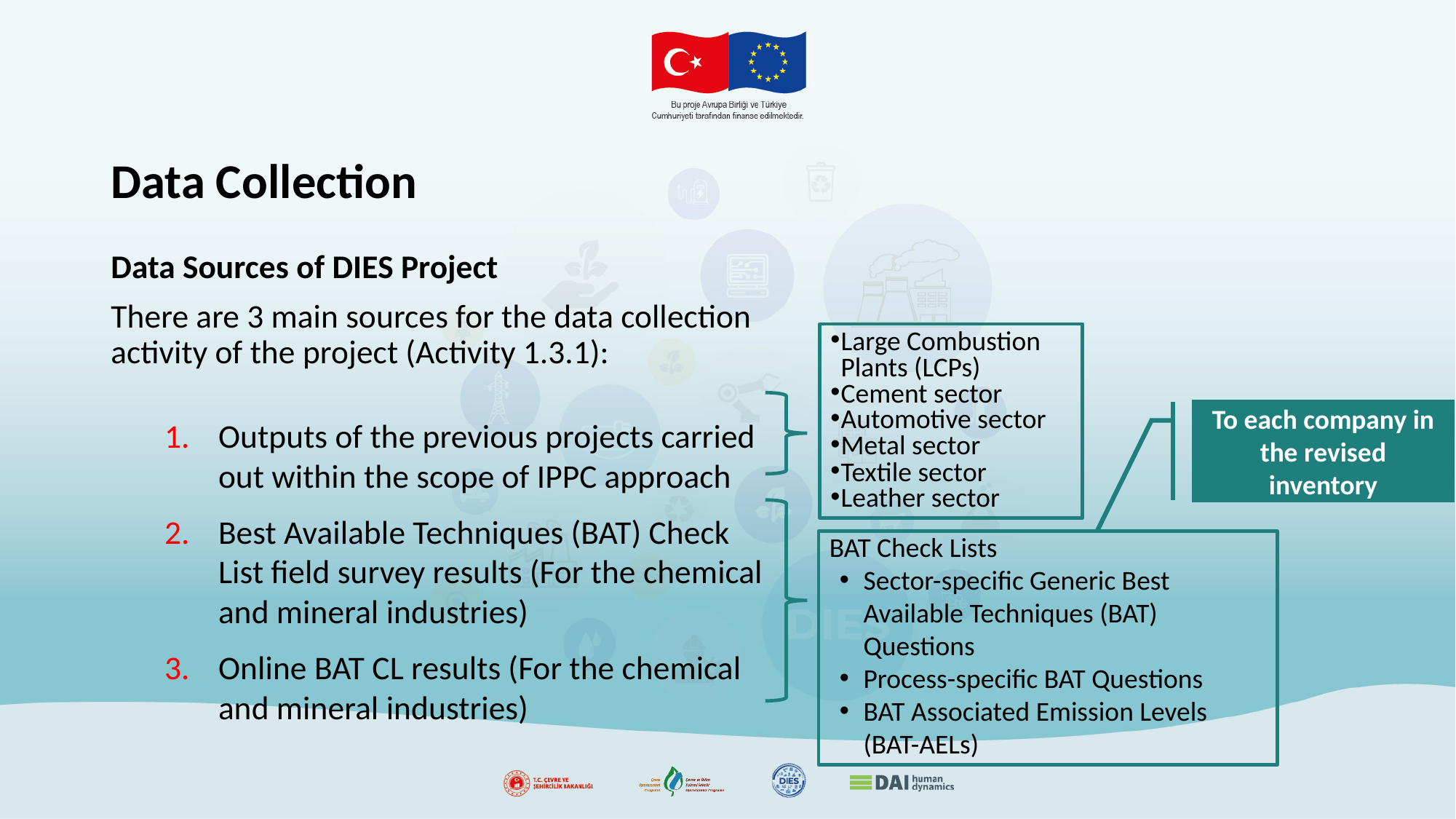

# Data Collection
Data Sources of DIES Project
There are 3 main sources for the data collection activity of the project (Activity 1.3.1):

Outputs of the previous projects carried out within the scope of IPPC approach
Best Available Techniques (BAT) Check List field survey results (For the chemical and mineral industries)
Online BAT CL results (For the chemical and mineral industries)

Large Combustion Plants (LCPs)
Cement sector
Automotive sector
Metal sector
Textile sector
Leather sector

To each company in the revised inventory

BAT Check Lists
Sector-specific Generic Best Available Techniques (BAT) Questions
Process-specific BAT Questions
BAT Associated Emission Levels (BAT-AELs)